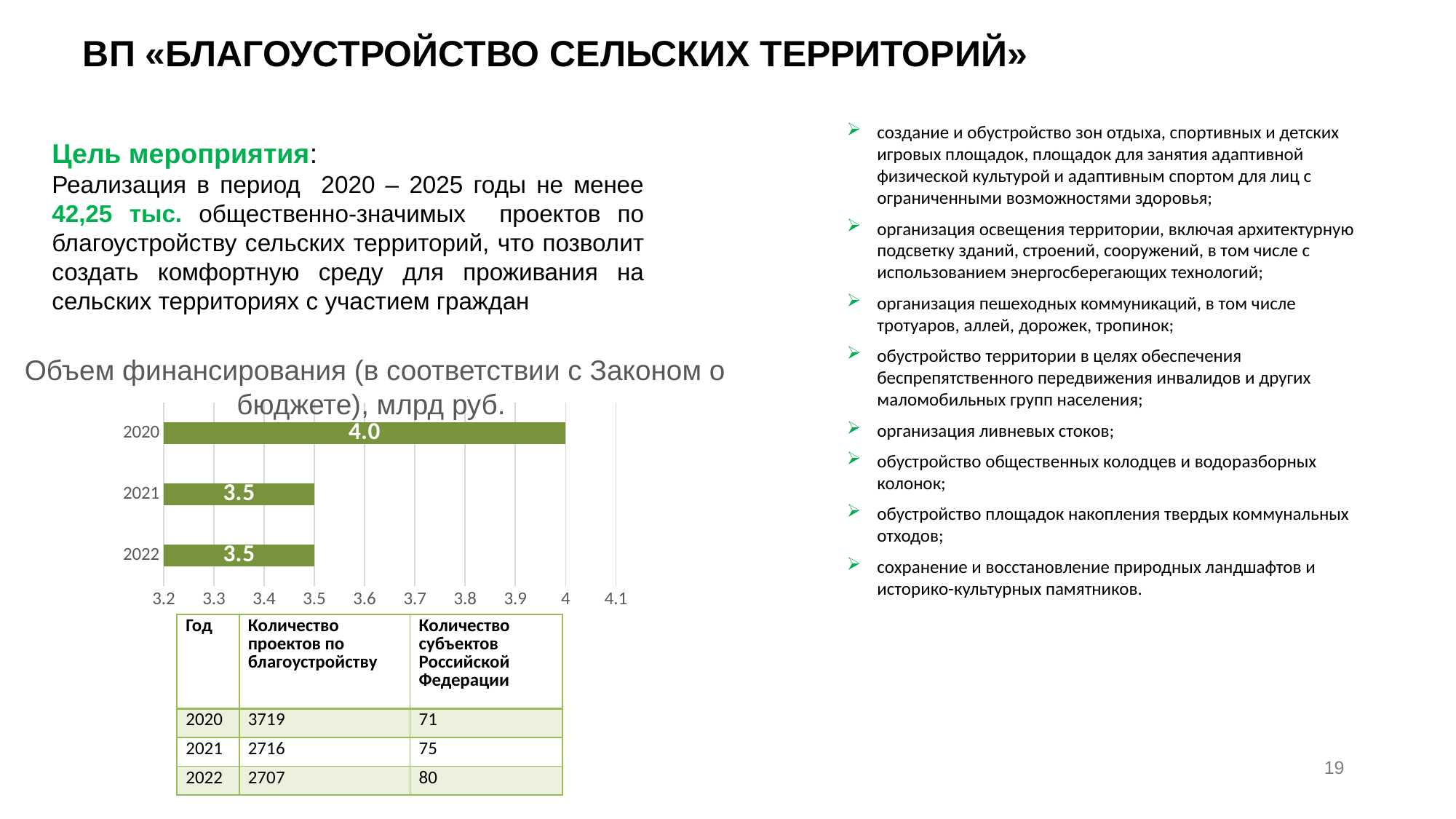

# ВП «БЛАГОУСТРОЙСТВО СЕЛЬСКИХ ТЕРРИТОРИЙ»
создание и обустройство зон отдыха, спортивных и детских игровых площадок, площадок для занятия адаптивной физической культурой и адаптивным спортом для лиц с ограниченными возможностями здоровья;
организация освещения территории, включая архитектурную подсветку зданий, строений, сооружений, в том числе с использованием энергосберегающих технологий;
организация пешеходных коммуникаций, в том числе тротуаров, аллей, дорожек, тропинок;
обустройство территории в целях обеспечения беспрепятственного передвижения инвалидов и других маломобильных групп населения;
организация ливневых стоков;
обустройство общественных колодцев и водоразборных колонок;
обустройство площадок накопления твердых коммунальных отходов;
сохранение и восстановление природных ландшафтов и историко-культурных памятников.

Цель мероприятия:
Реализация в период  2020 – 2025 годы не менее 42,25 тыс. общественно-значимых  проектов по благоустройству сельских территорий, что позволит создать комфортную среду для проживания на сельских территориях с участием граждан
Объем финансирования (в соответствии с Законом о бюджете), млрд руб.

### Chart

| Category | Ряд 1 |
|---|---|
| 2022 | 3.5 |
| 2021 | 3.5 |
| 2020 | 4.0 |
| Год | Количество проектов по благоустройству | Количество субъектов Российской Федерации |
| --- | --- | --- |
| 2020 | 3719 | 71 |
| 2021 | 2716 | 75 |
| 2022 | 2707 | 80 |
19